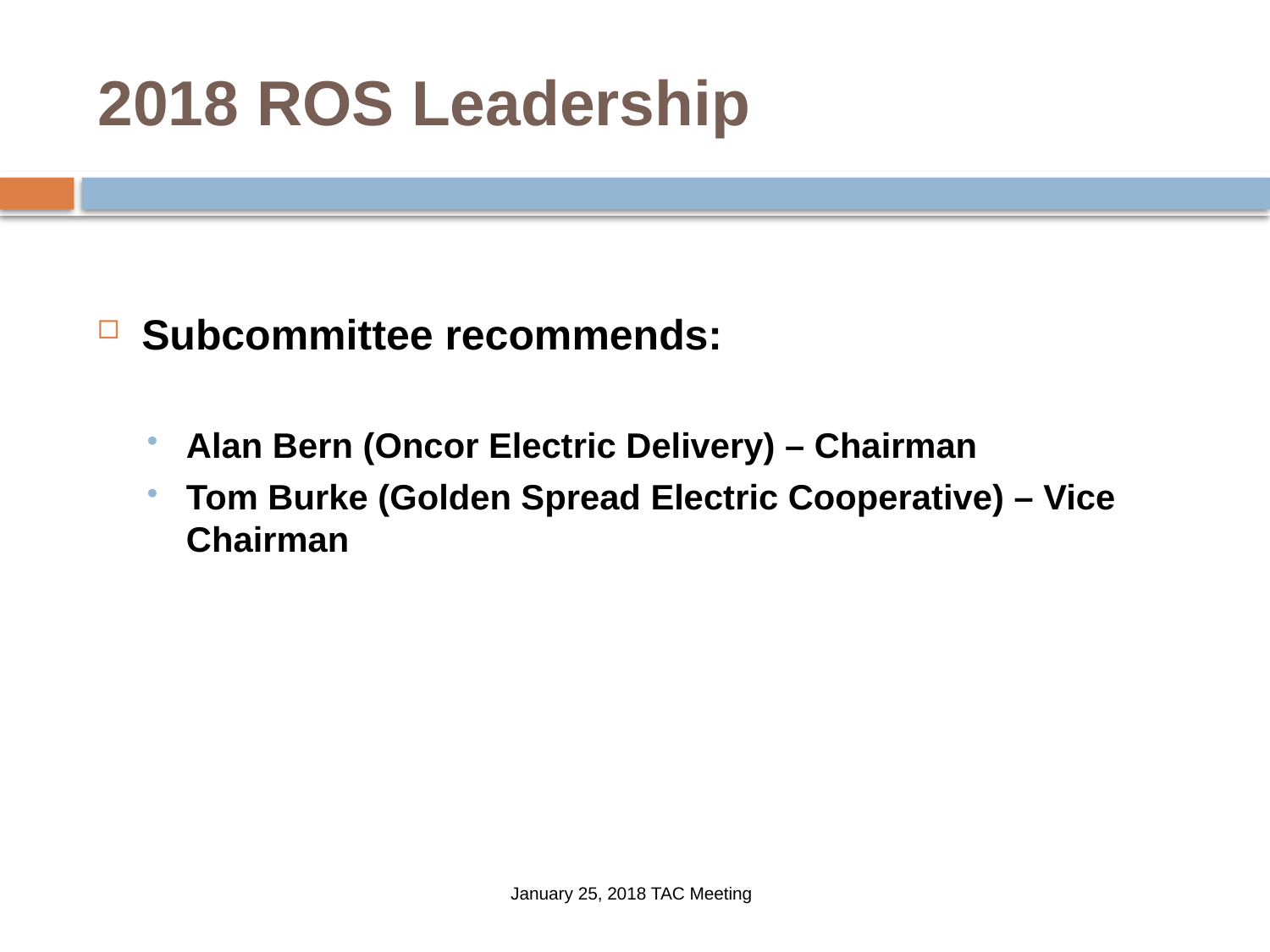

# 2018 ROS Leadership
Subcommittee recommends:

Alan Bern (Oncor Electric Delivery) – Chairman
Tom Burke (Golden Spread Electric Cooperative) – Vice Chairman
January 25, 2018 TAC Meeting